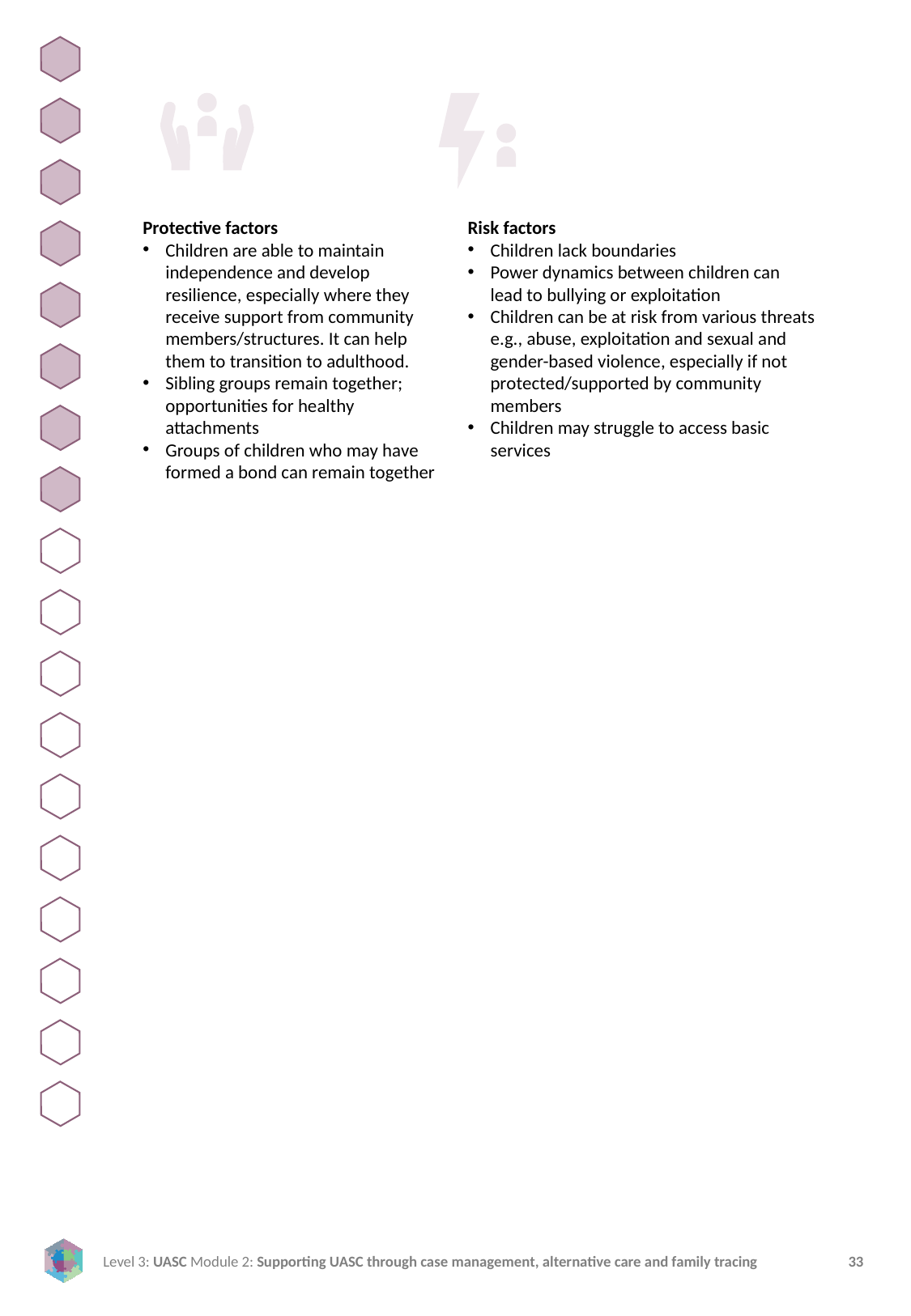

Protective factors
Children are able to maintain independence and develop resilience, especially where they receive support from community members/structures. It can help them to transition to adulthood.
Sibling groups remain together; opportunities for healthy attachments
Groups of children who may have formed a bond can remain together
Risk factors
Children lack boundaries
Power dynamics between children can lead to bullying or exploitation
Children can be at risk from various threats e.g., abuse, exploitation and sexual and gender-based violence, especially if not protected/supported by community members
Children may struggle to access basic services